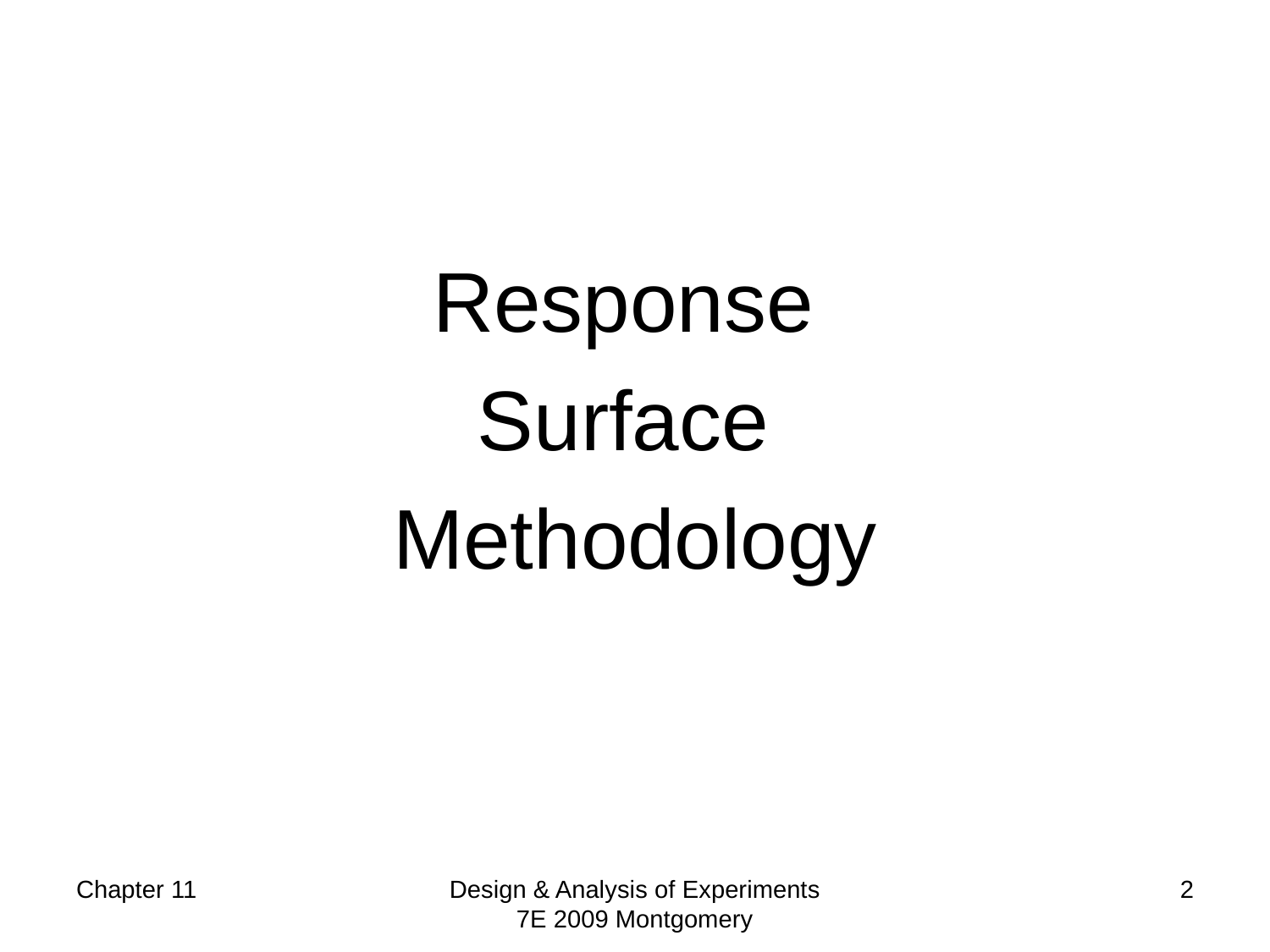

# Response
Surface
Methodology
Chapter 11
Design & Analysis of Experiments 7E 2009 Montgomery
2